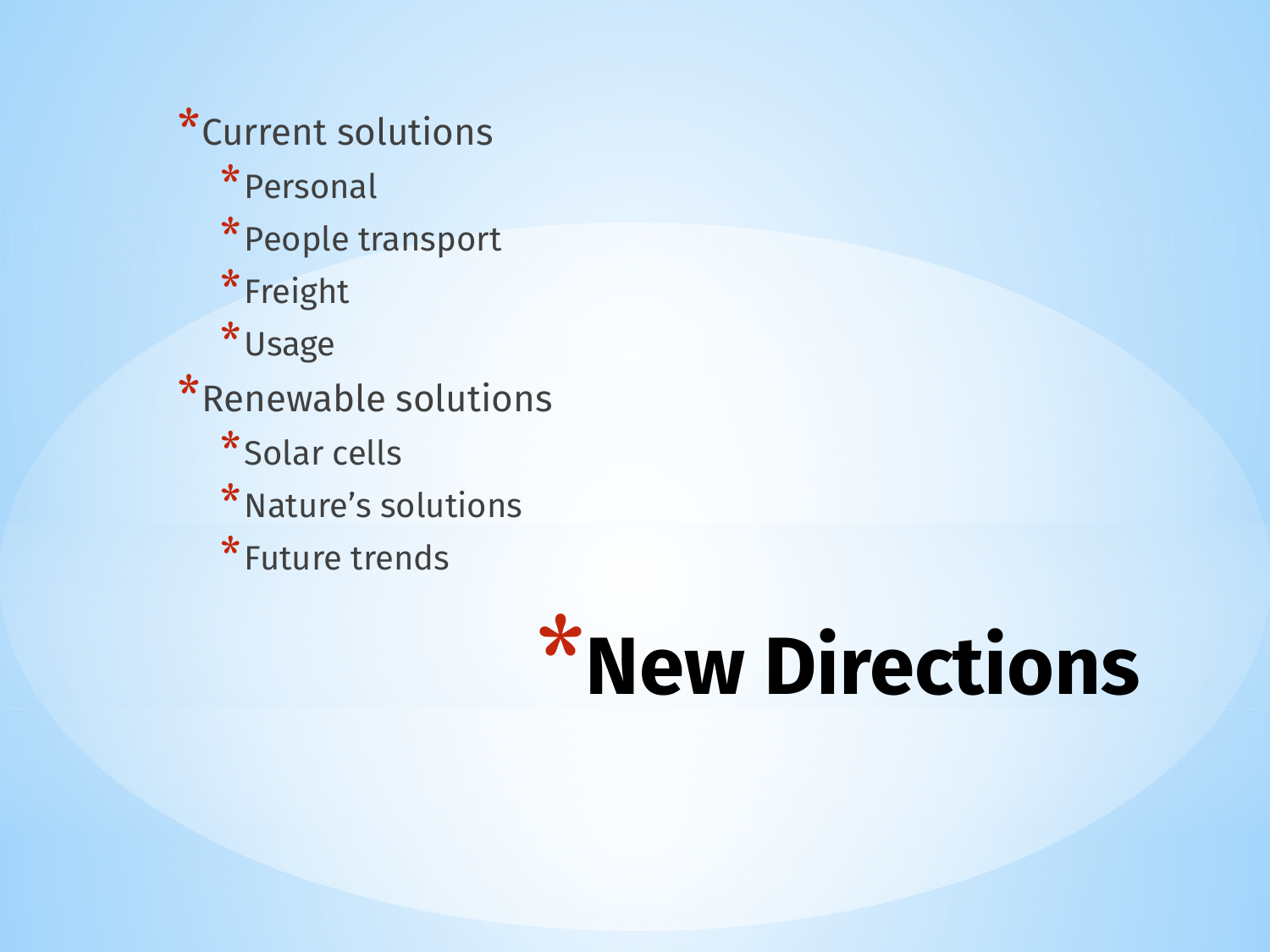

Current solutions
Personal
People transport
Freight
Usage
Renewable solutions
Solar cells
Nature’s solutions
Future trends
# New Directions